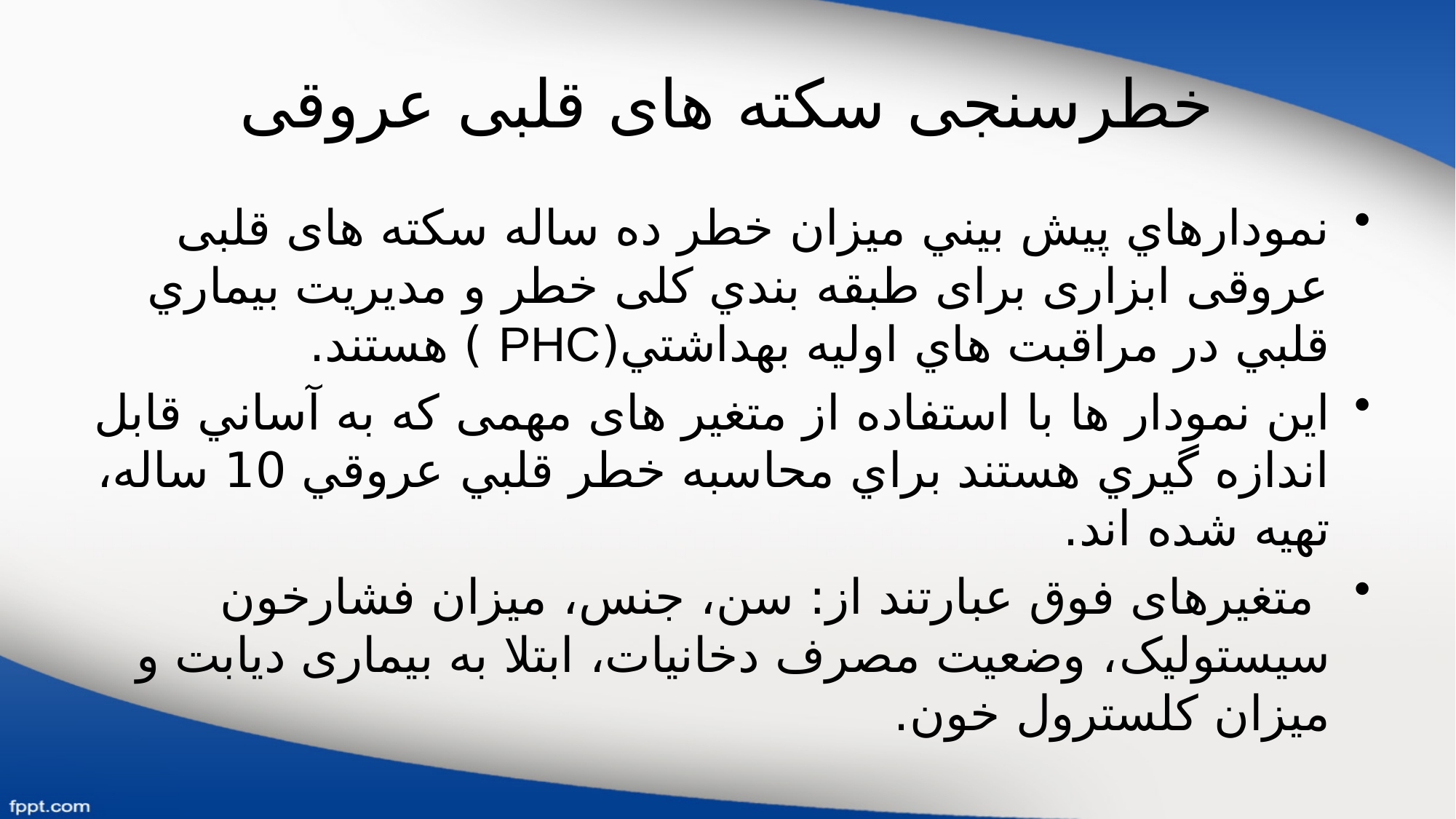

# خطرسنجی سکته های قلبی عروقی
نمودارهاي پيش بيني میزان خطر ده ساله سکته های قلبی عروقی ابزاری برای طبقه بندي کلی خطر و مديريت بيماري قلبي در مراقبت هاي اوليه بهداشتي(PHC ) هستند.
این نمودار ها با استفاده از متغیر های مهمی که به آساني قابل اندازه گيري هستند براي محاسبه خطر قلبي عروقي 10 ساله، تهیه شده اند.
 متغیرهای فوق عبارتند از: سن، جنس، میزان فشارخون سيستوليک، وضعيت مصرف دخانيات، ابتلا به بیماری ديابت و میزان كلسترول خون.